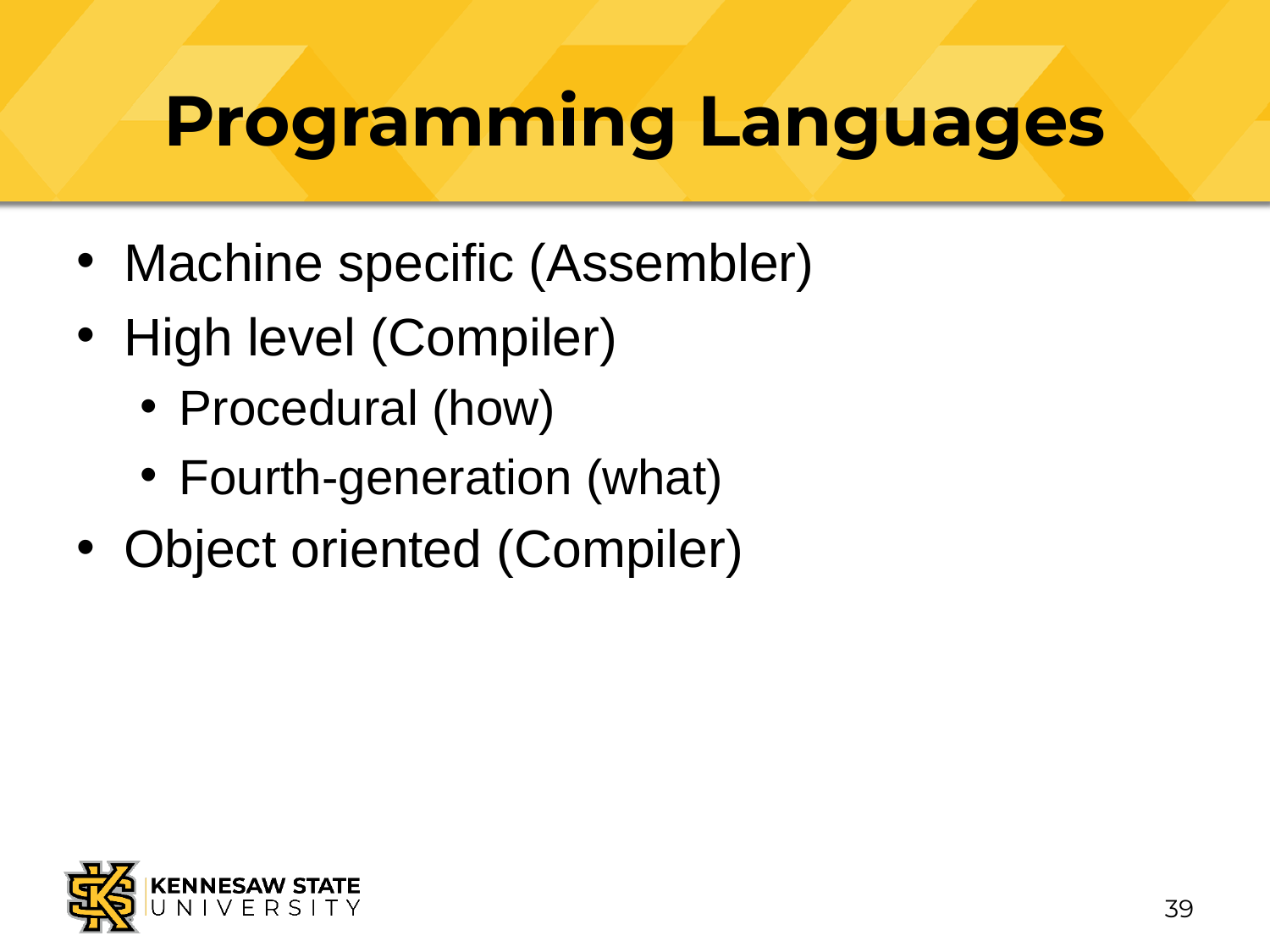

# Programming Languages
Machine specific (Assembler)
High level (Compiler)
Procedural (how)
Fourth-generation (what)
Object oriented (Compiler)
39